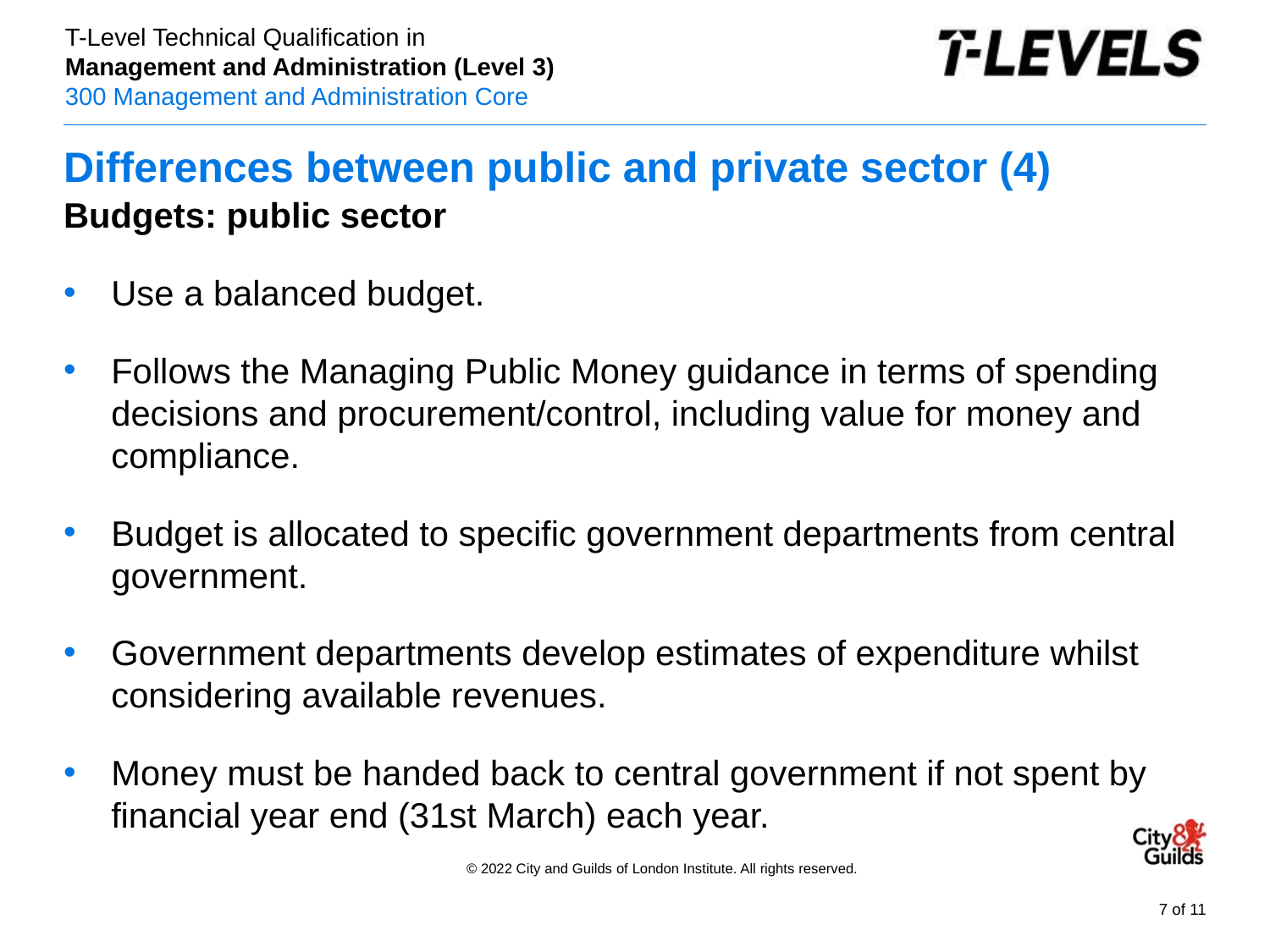

# Differences between public and private sector (4)
Budgets: public sector
Use a balanced budget.
Follows the Managing Public Money guidance in terms of spending decisions and procurement/control, including value for money and compliance.
Budget is allocated to specific government departments from central government.
Government departments develop estimates of expenditure whilst considering available revenues.
Money must be handed back to central government if not spent by financial year end (31st March) each year.